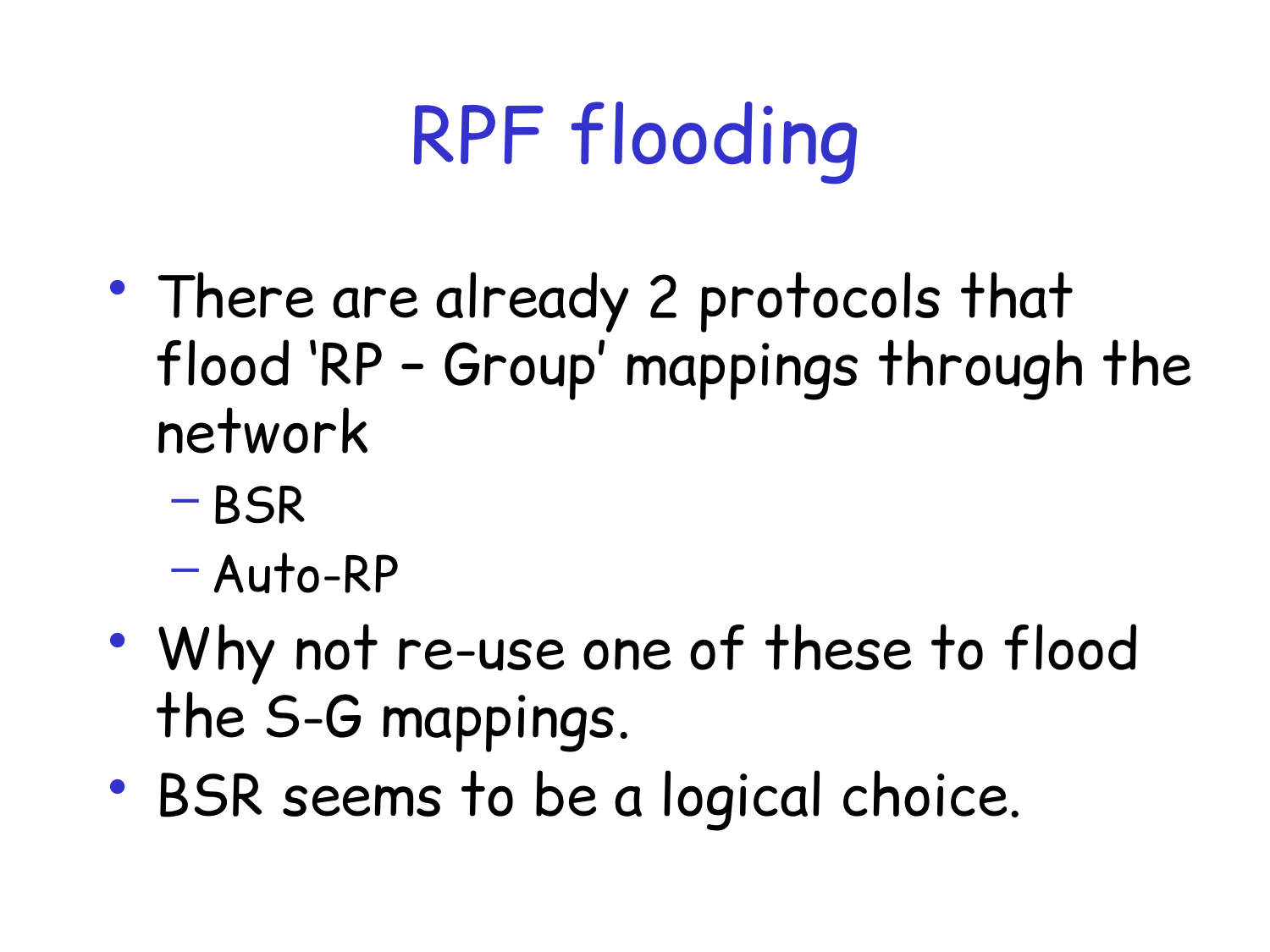

# RPF flooding
There are already 2 protocols that flood ‘RP – Group’ mappings through the network
BSR
Auto-RP
Why not re-use one of these to flood the S-G mappings.
BSR seems to be a logical choice.